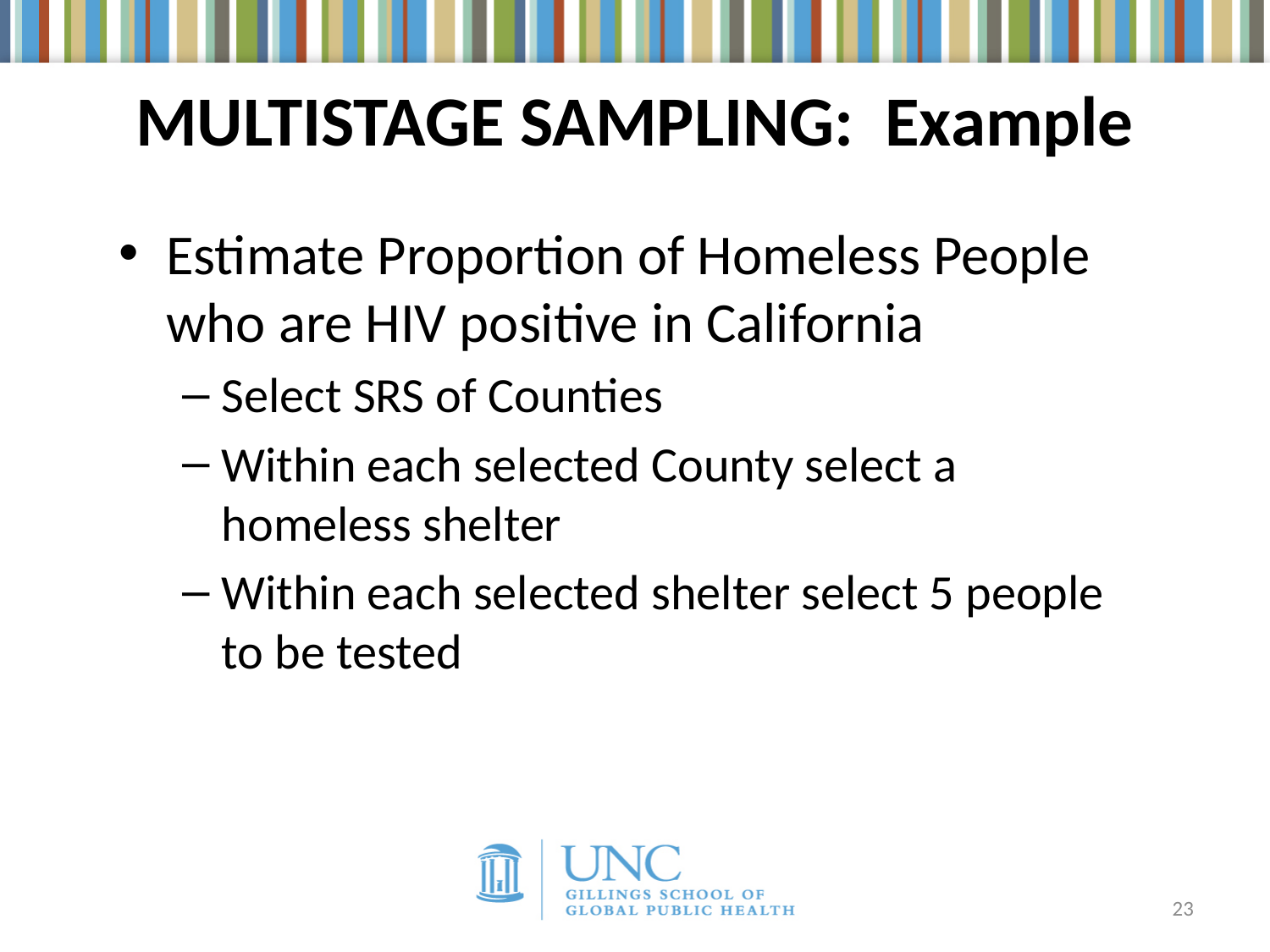

# MULTISTAGE SAMPLING:  Example
Estimate Proportion of Homeless People who are HIV positive in California
Select SRS of Counties
Within each selected County select a homeless shelter
Within each selected shelter select 5 people to be tested

23